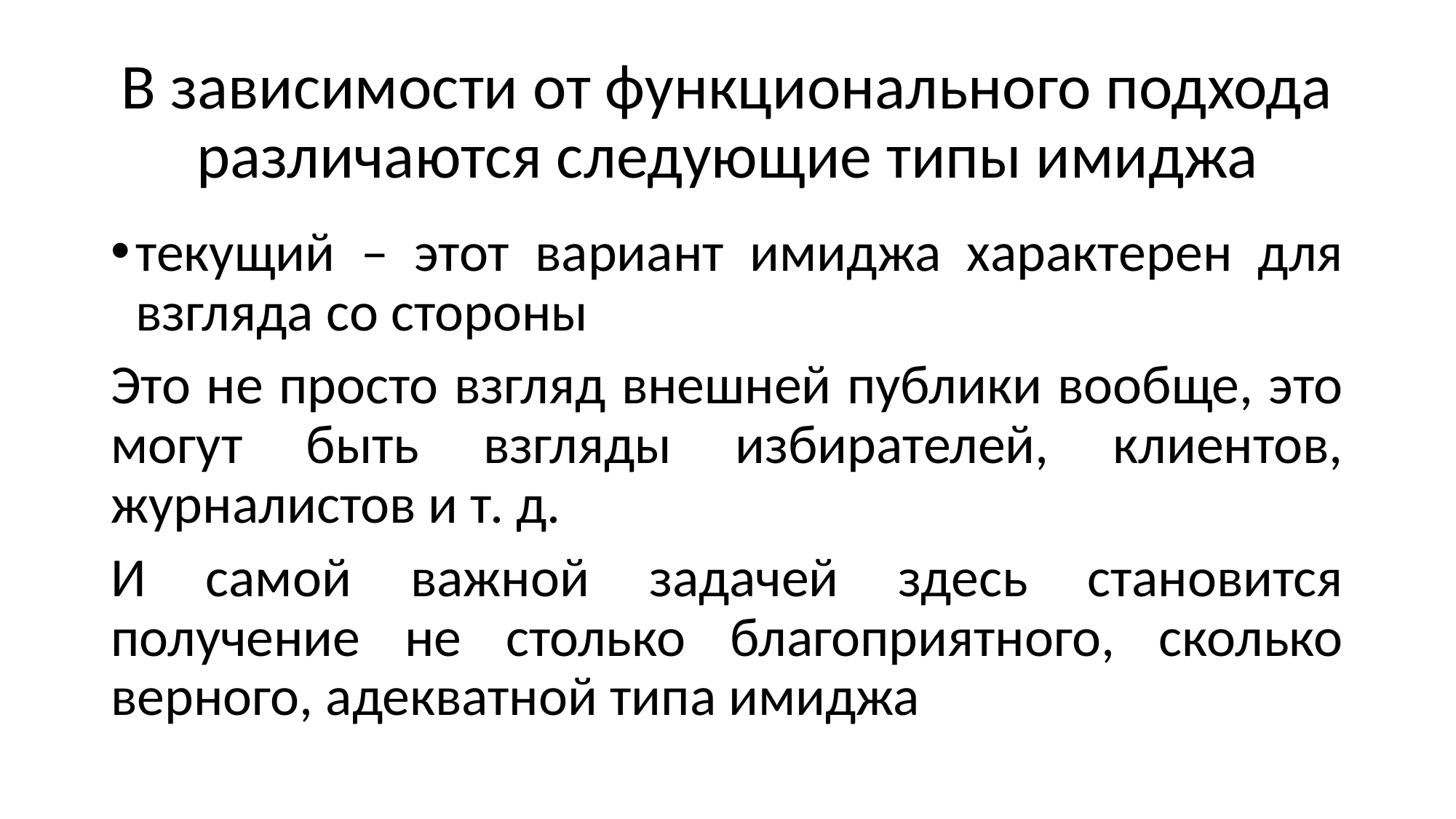

# В зависимости от функционального подхода различаются следующие типы имиджа
текущий – этот вариант имиджа характерен для взгляда со стороны
Это не просто взгляд внешней публики вообще, это могут быть взгляды избирателей, клиентов, журналистов и т. д.
И самой важной задачей здесь становится получение не столько благоприятного, сколько верного, адекватной типа имиджа